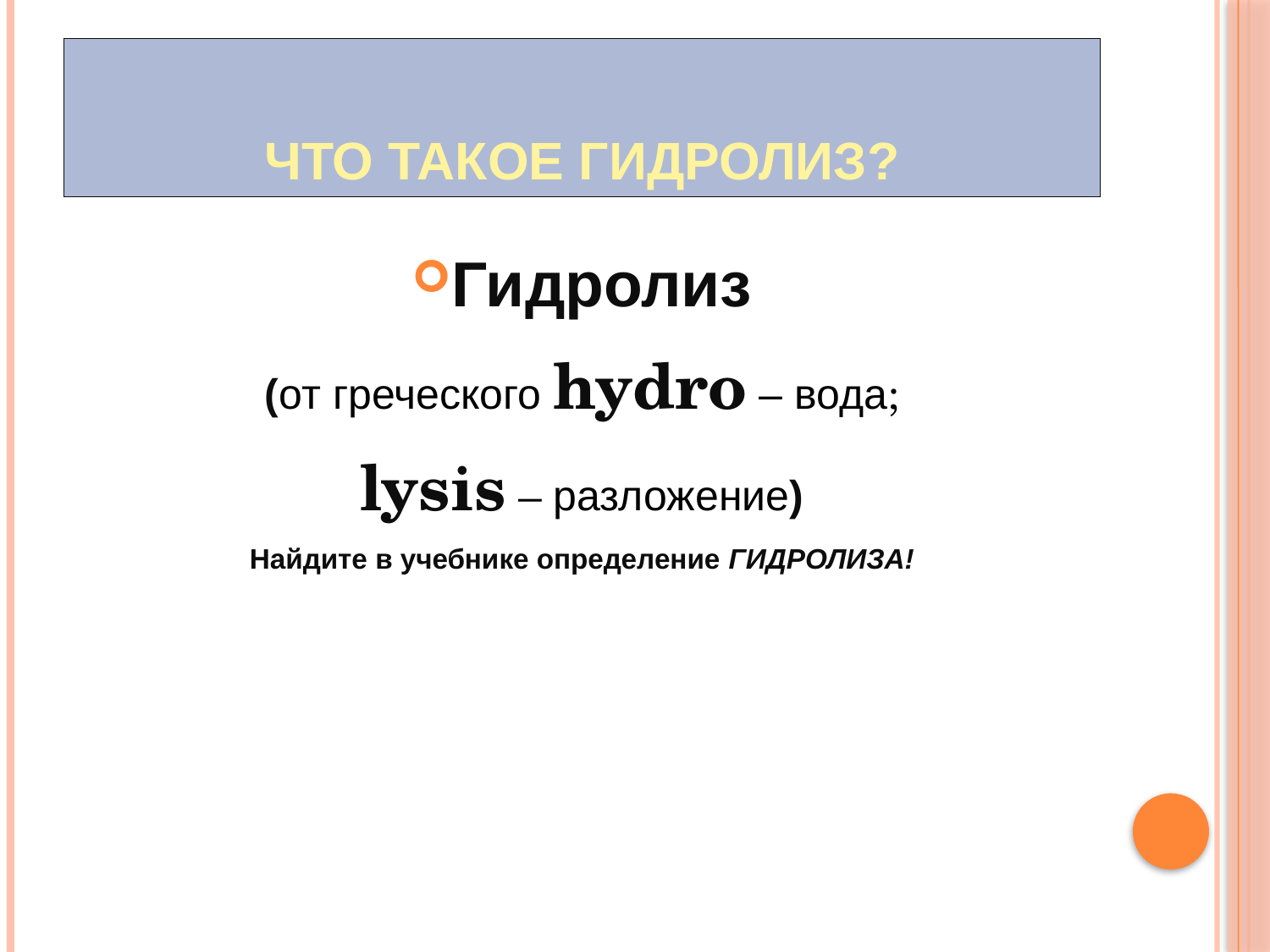

# Что такое гидролиз?
Гидролиз
(от греческого hydro – вода;
lysis – разложение)
Найдите в учебнике определение ГИДРОЛИЗА!